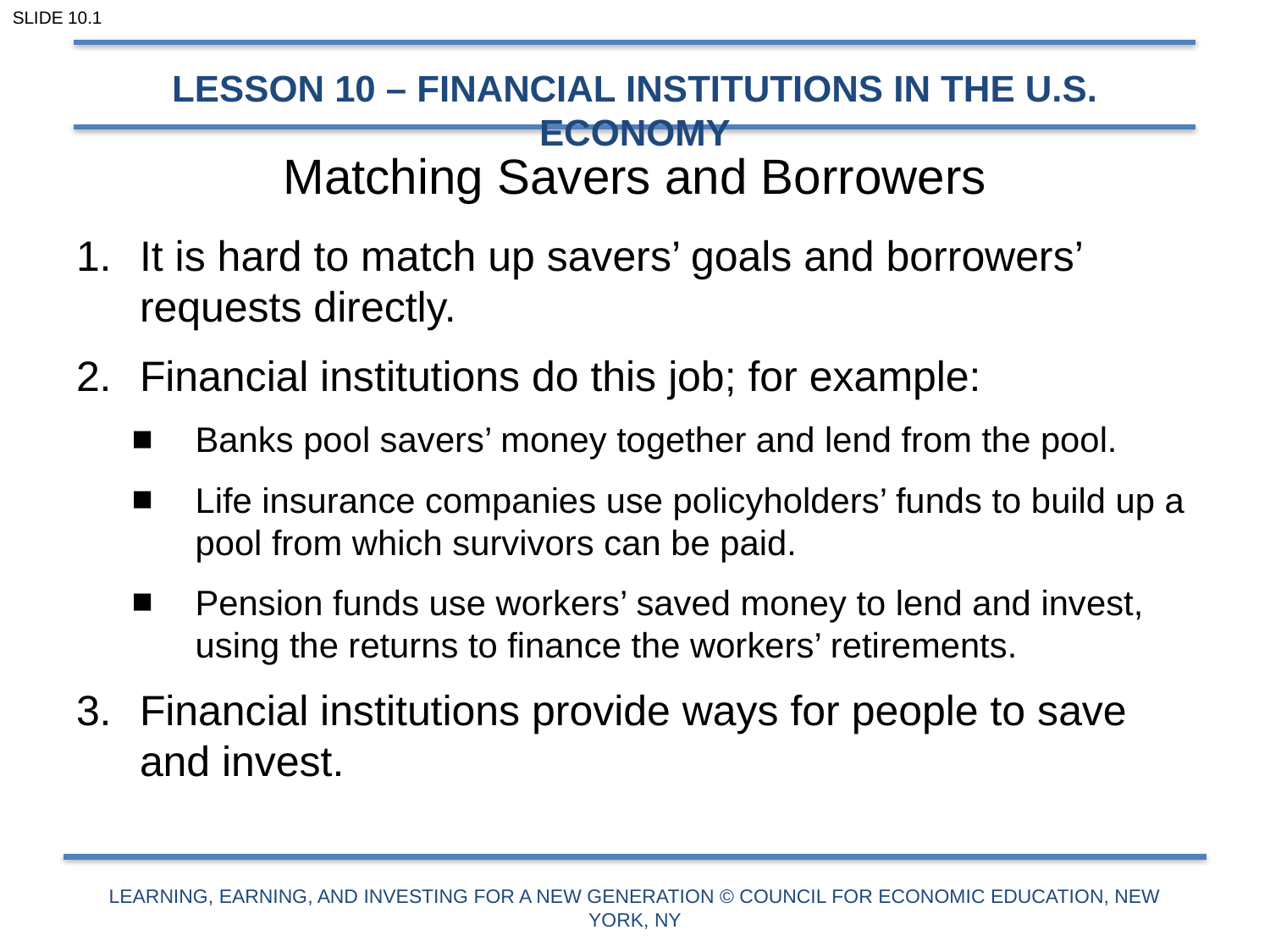

Slide 10.1
Lesson 10 – Financial Institutions in the U.S. Economy
# Matching Savers and Borrowers
It is hard to match up savers’ goals and borrowers’ requests directly.
Financial institutions do this job; for example:
Banks pool savers’ money together and lend from the pool.
Life insurance companies use policyholders’ funds to build up a pool from which survivors can be paid.
Pension funds use workers’ saved money to lend and invest, using the returns to finance the workers’ retirements.
Financial institutions provide ways for people to save and invest.